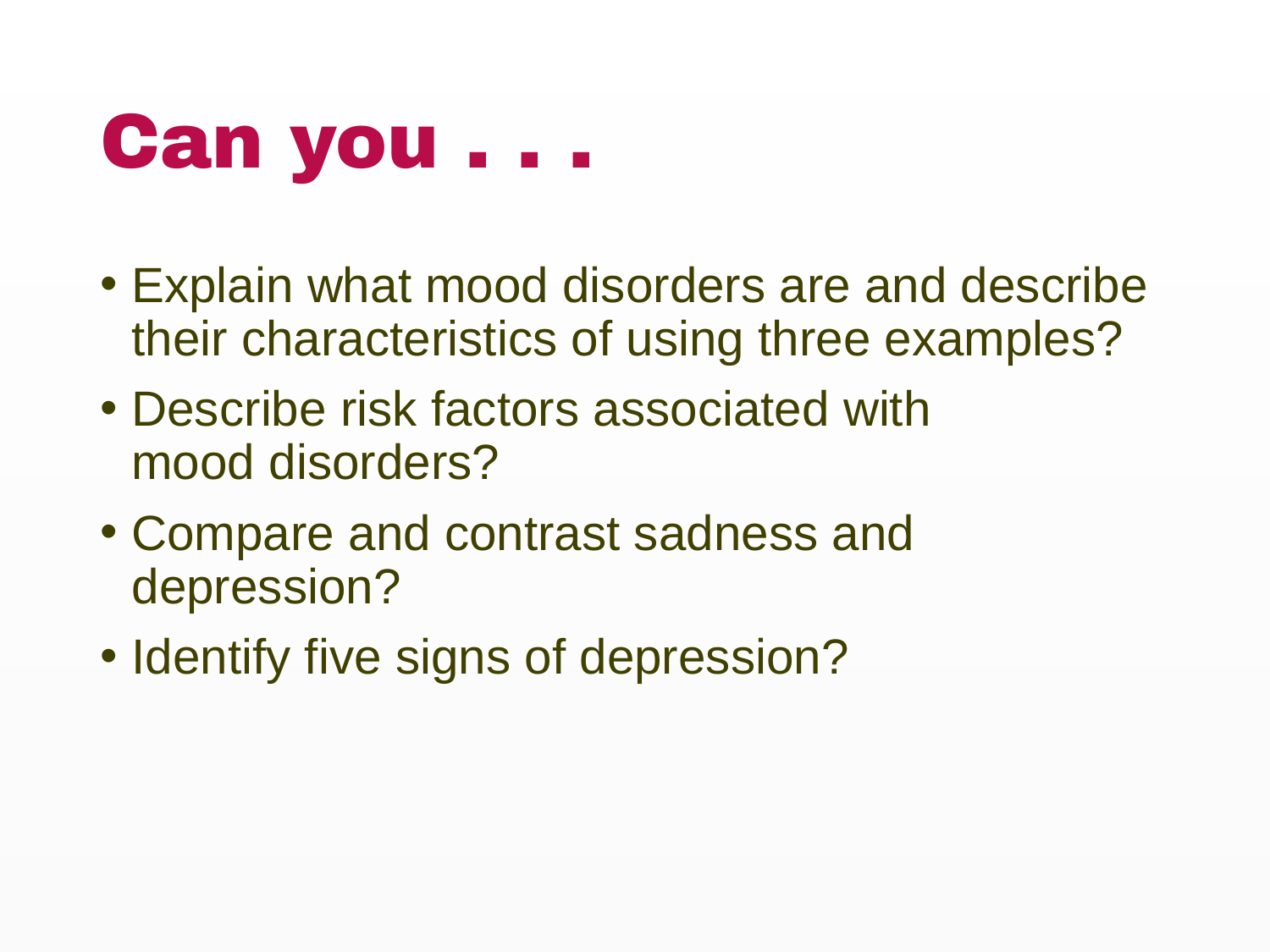

# Can you . . .
Explain what mood disorders are and describe their characteristics of using three examples?
Describe risk factors associated with mood disorders?
Compare and contrast sadness and depression?
Identify five signs of depression?